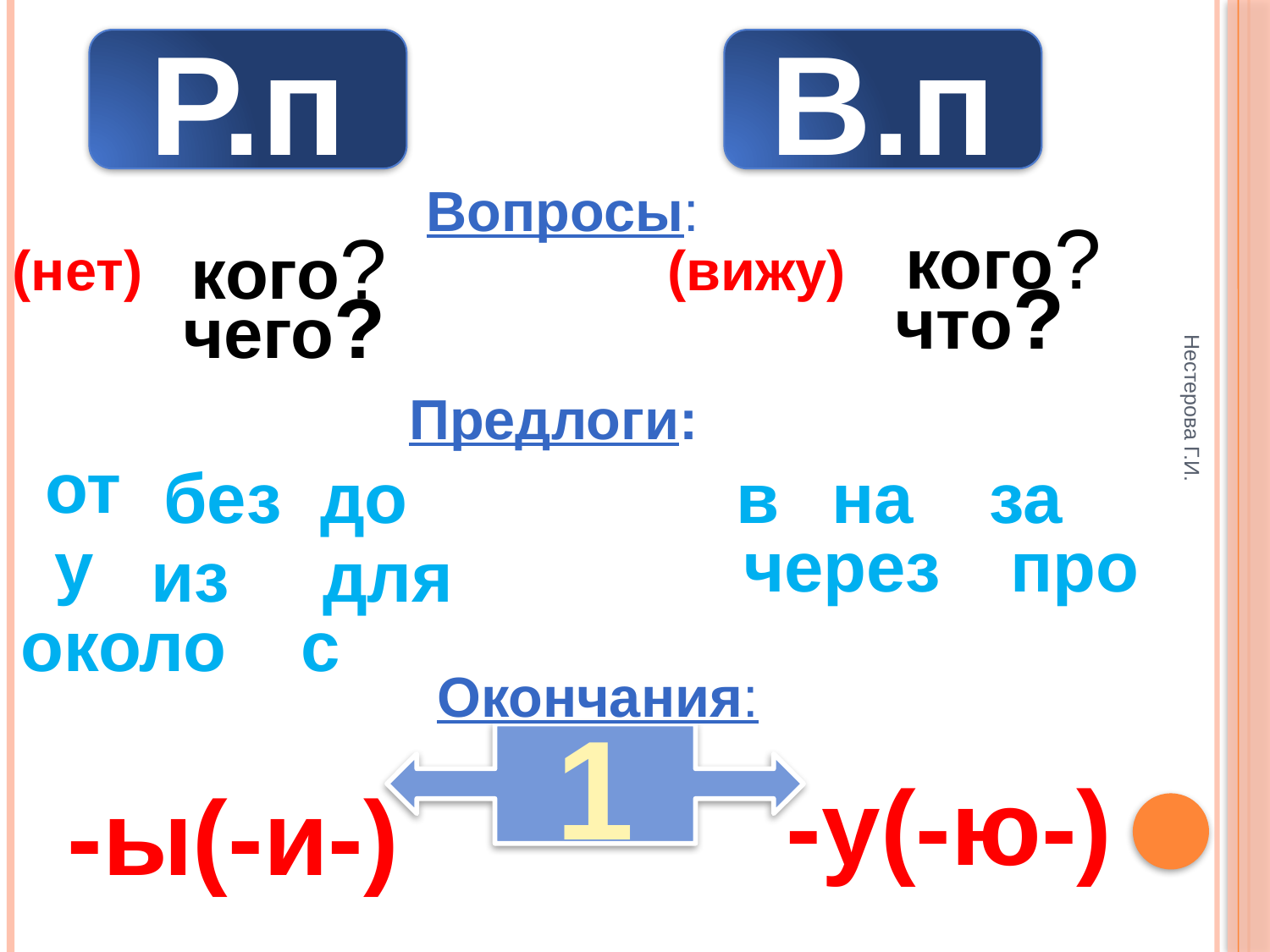

Р.п
В.п
Вопросы:
кого?
кого?
(нет)
(вижу)
что?
чего?
Предлоги:
от
без
до
в
на
за
у
через
про
Нестерова Г.И.
из
для
около
с
Окончания:
1
-у(-ю-)
-ы(-и-)